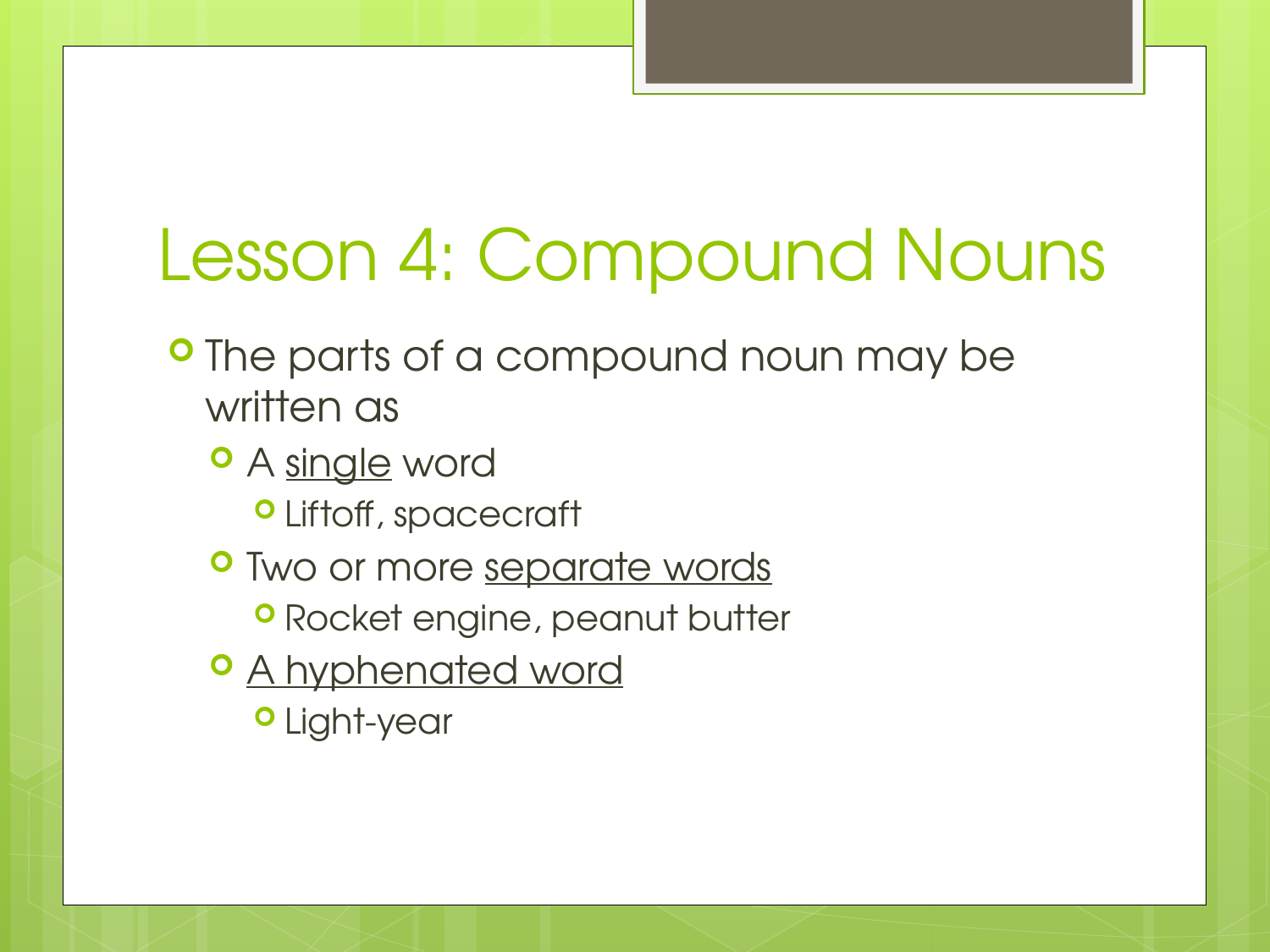

# Lesson 4: Compound Nouns
The parts of a compound noun may be written as
A single word
Liftoff, spacecraft
Two or more separate words
Rocket engine, peanut butter
A hyphenated word
Light-year